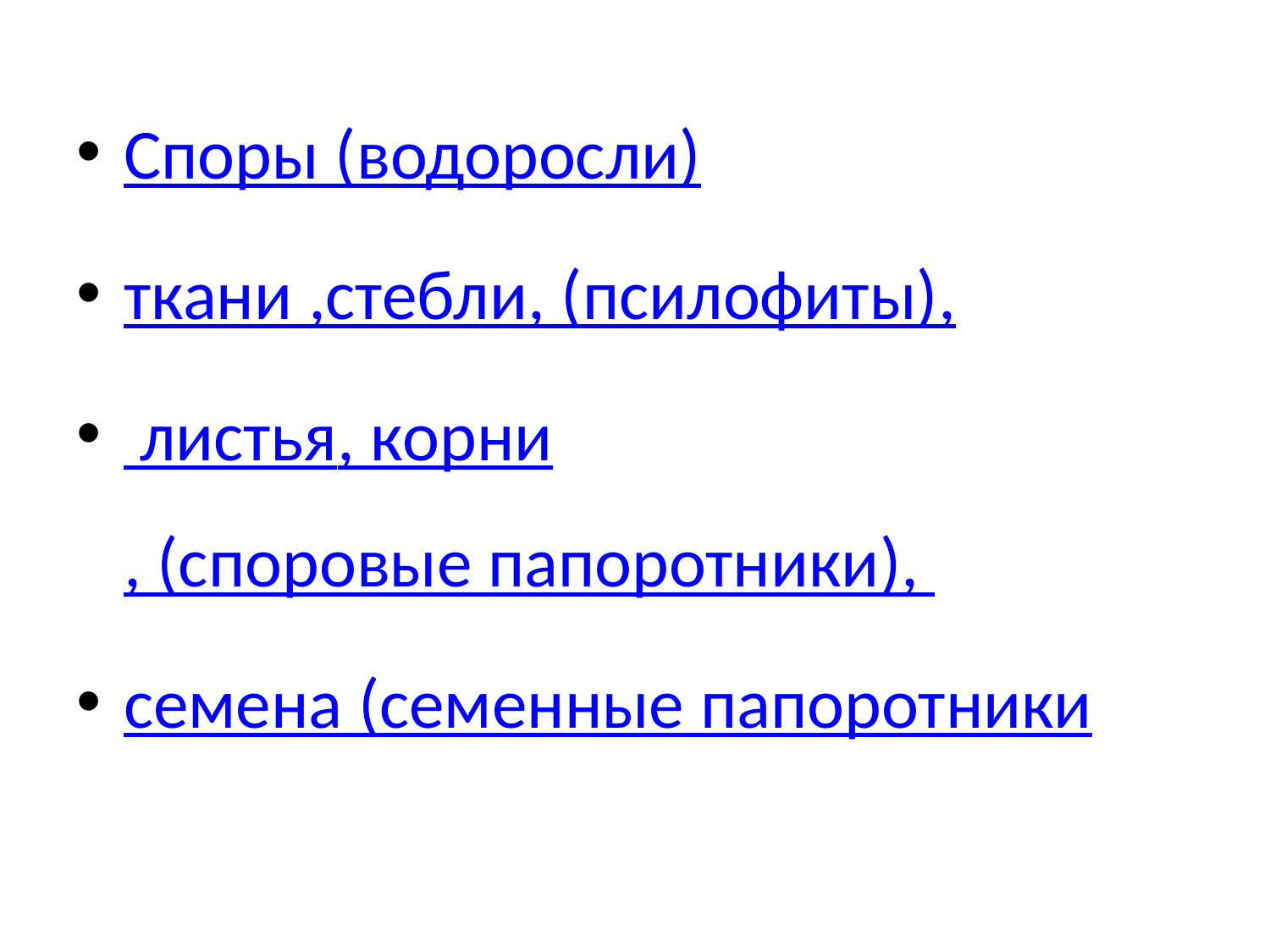

Споры (водоросли)
ткани ,стебли, (псилофиты),
 листья, корни, (споровые папоротники),
семена (семенные папоротники